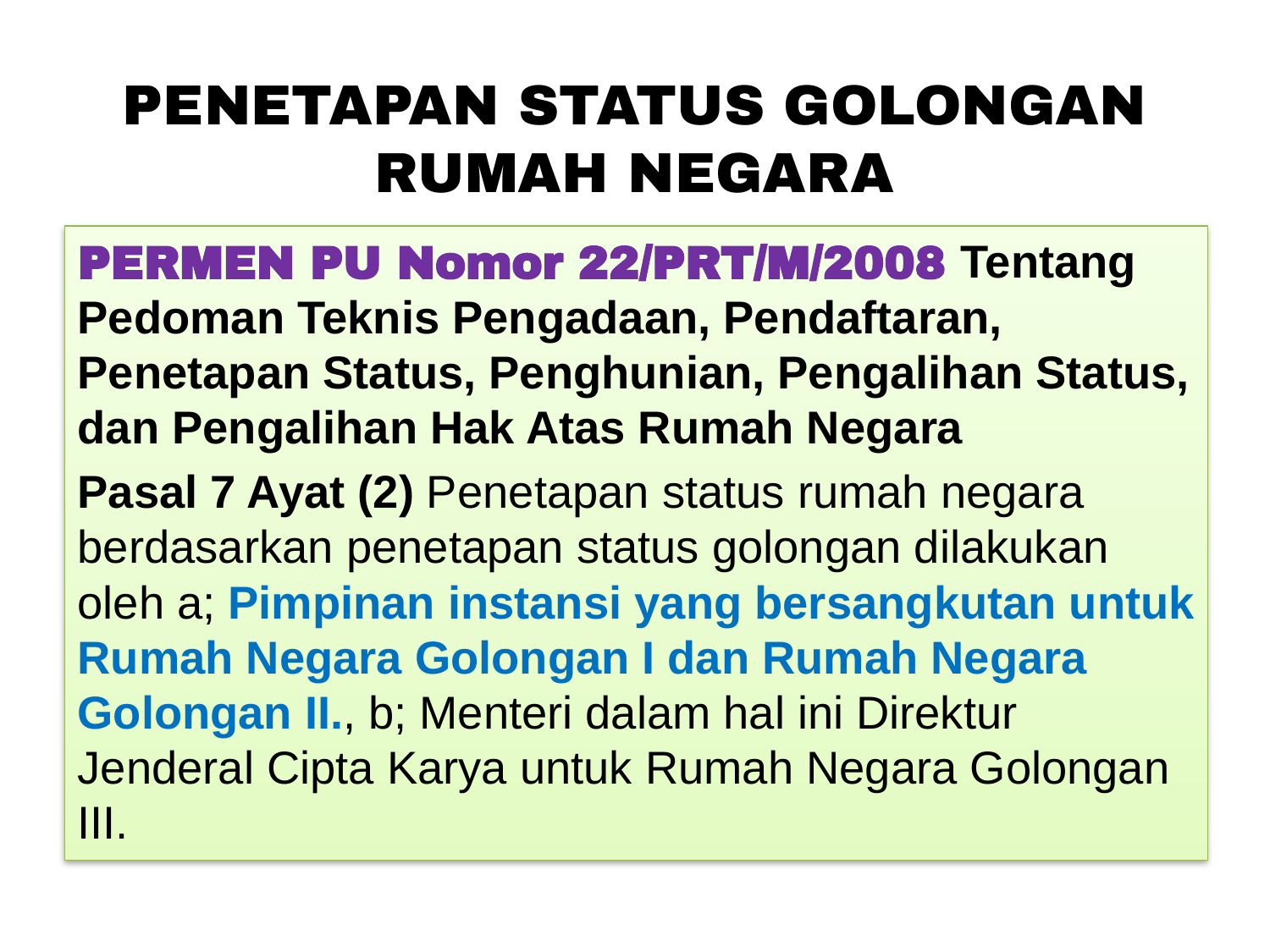

# PENETAPAN STATUS GOLONGAN RUMAH NEGARA
PERMEN PU Nomor 22/PRT/M/2008 Tentang Pedoman Teknis Pengadaan, Pendaftaran, Penetapan Status, Penghunian, Pengalihan Status, dan Pengalihan Hak Atas Rumah Negara
Pasal 7 Ayat (2) Penetapan status rumah negara berdasarkan penetapan status golongan dilakukan oleh a; Pimpinan instansi yang bersangkutan untuk Rumah Negara Golongan I dan Rumah Negara Golongan II., b; Menteri dalam hal ini Direktur Jenderal Cipta Karya untuk Rumah Negara Golongan III.